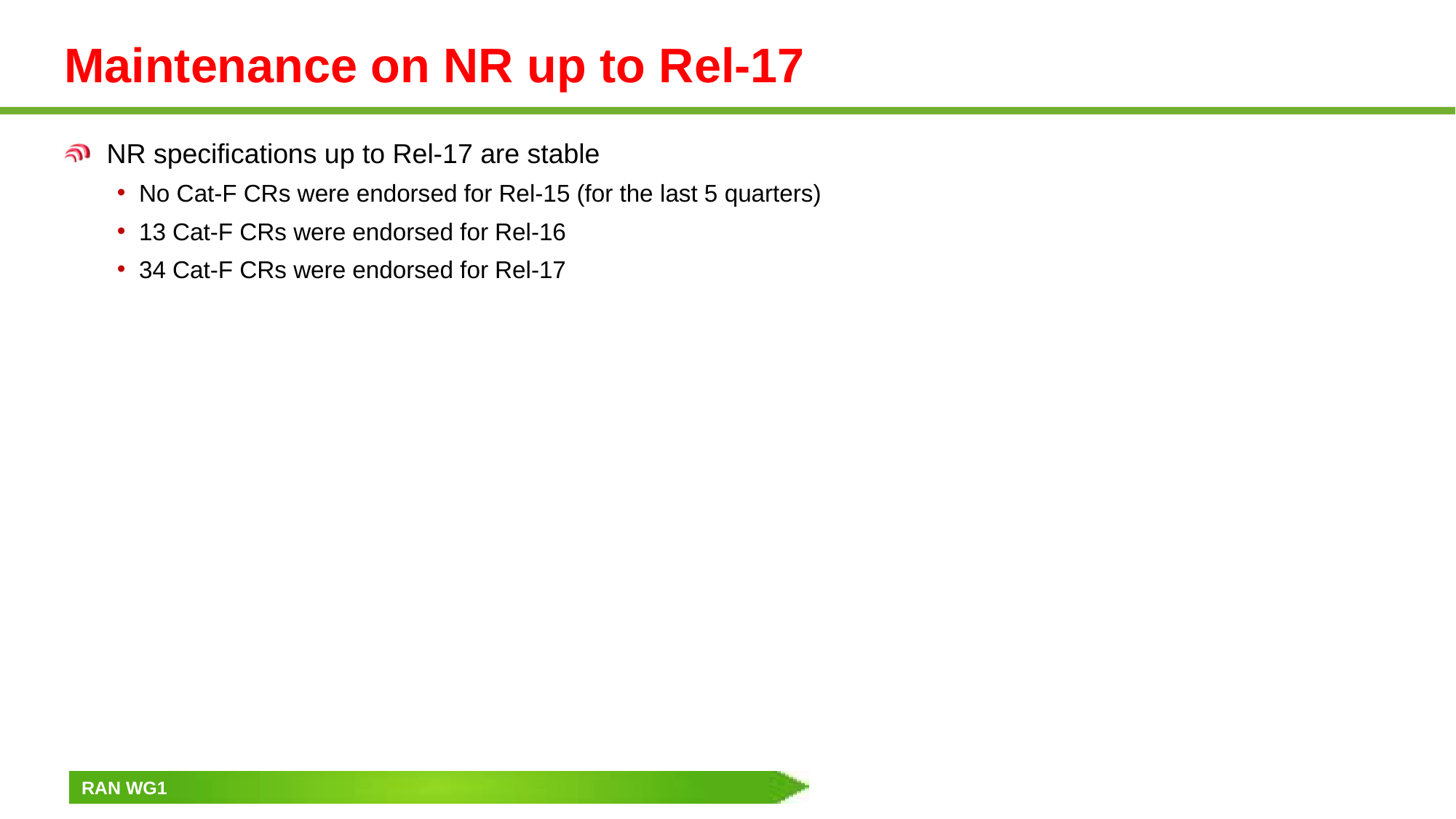

# Maintenance on NR up to Rel-17
NR specifications up to Rel-17 are stable
No Cat-F CRs were endorsed for Rel-15 (for the last 5 quarters)
13 Cat-F CRs were endorsed for Rel-16
34 Cat-F CRs were endorsed for Rel-17